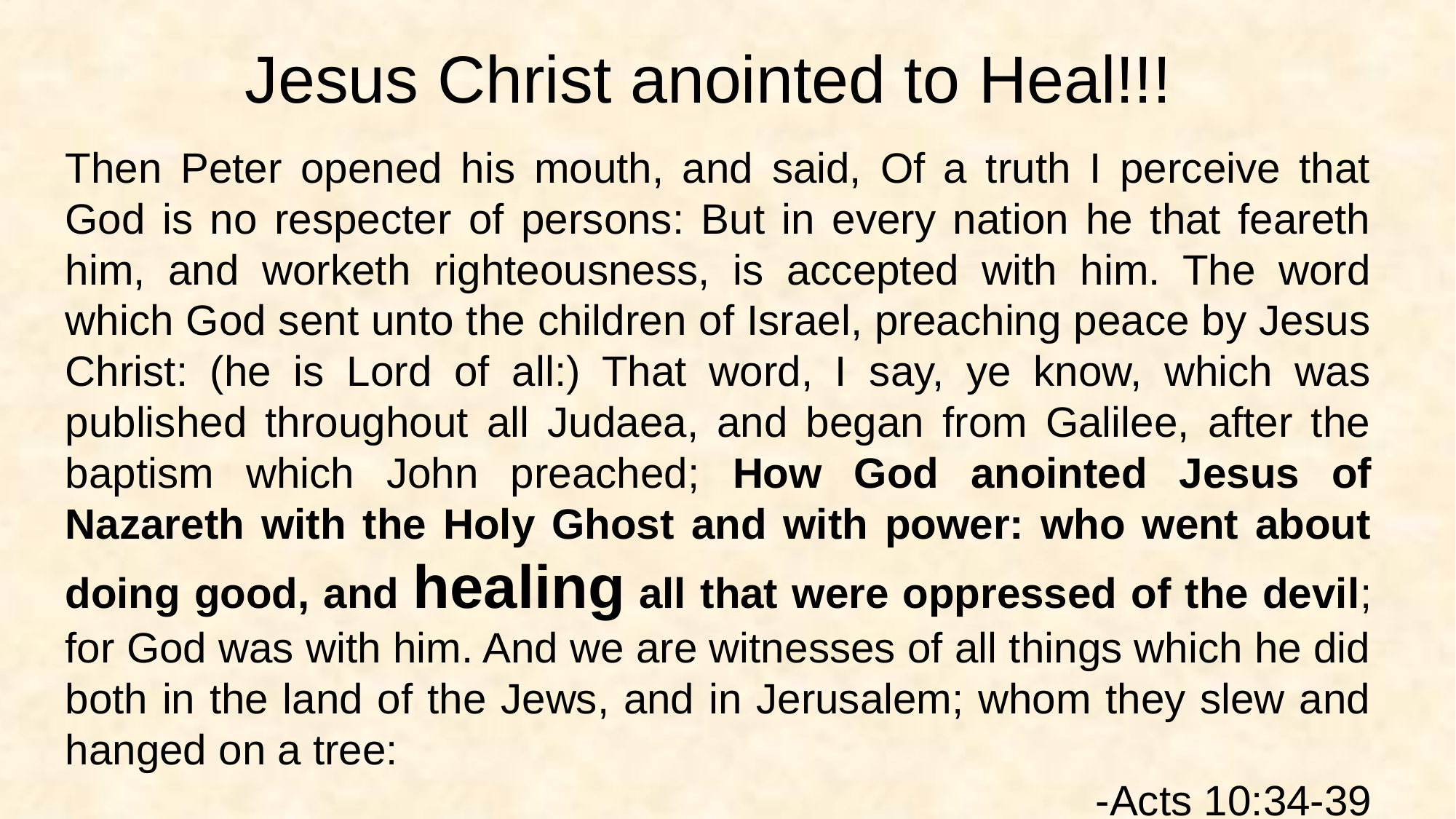

Jesus Christ anointed to Heal!!!
Then Peter opened his mouth, and said, Of a truth I perceive that God is no respecter of persons: But in every nation he that feareth him, and worketh righteousness, is accepted with him. The word which God sent unto the children of Israel, preaching peace by Jesus Christ: (he is Lord of all:) That word, I say, ye know, which was published throughout all Judaea, and began from Galilee, after the baptism which John preached; How God anointed Jesus of Nazareth with the Holy Ghost and with power: who went about doing good, and healing all that were oppressed of the devil; for God was with him. And we are witnesses of all things which he did both in the land of the Jews, and in Jerusalem; whom they slew and hanged on a tree:
-Acts 10:34-39